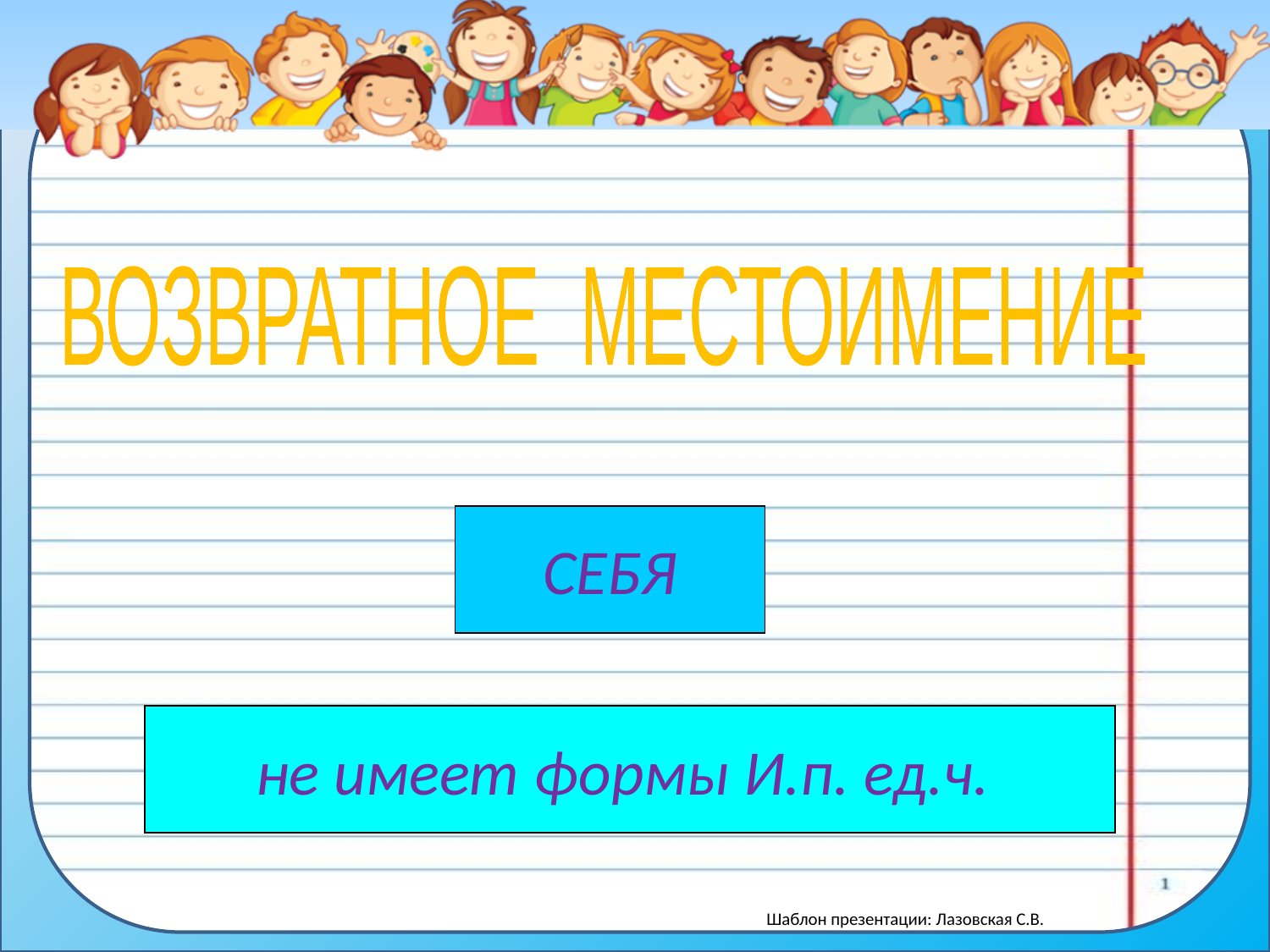

#
ВОЗВРАТНОЕ  МЕСТОИМЕНИЕ
СЕБЯ
не имеет формы И.п. ед.ч.